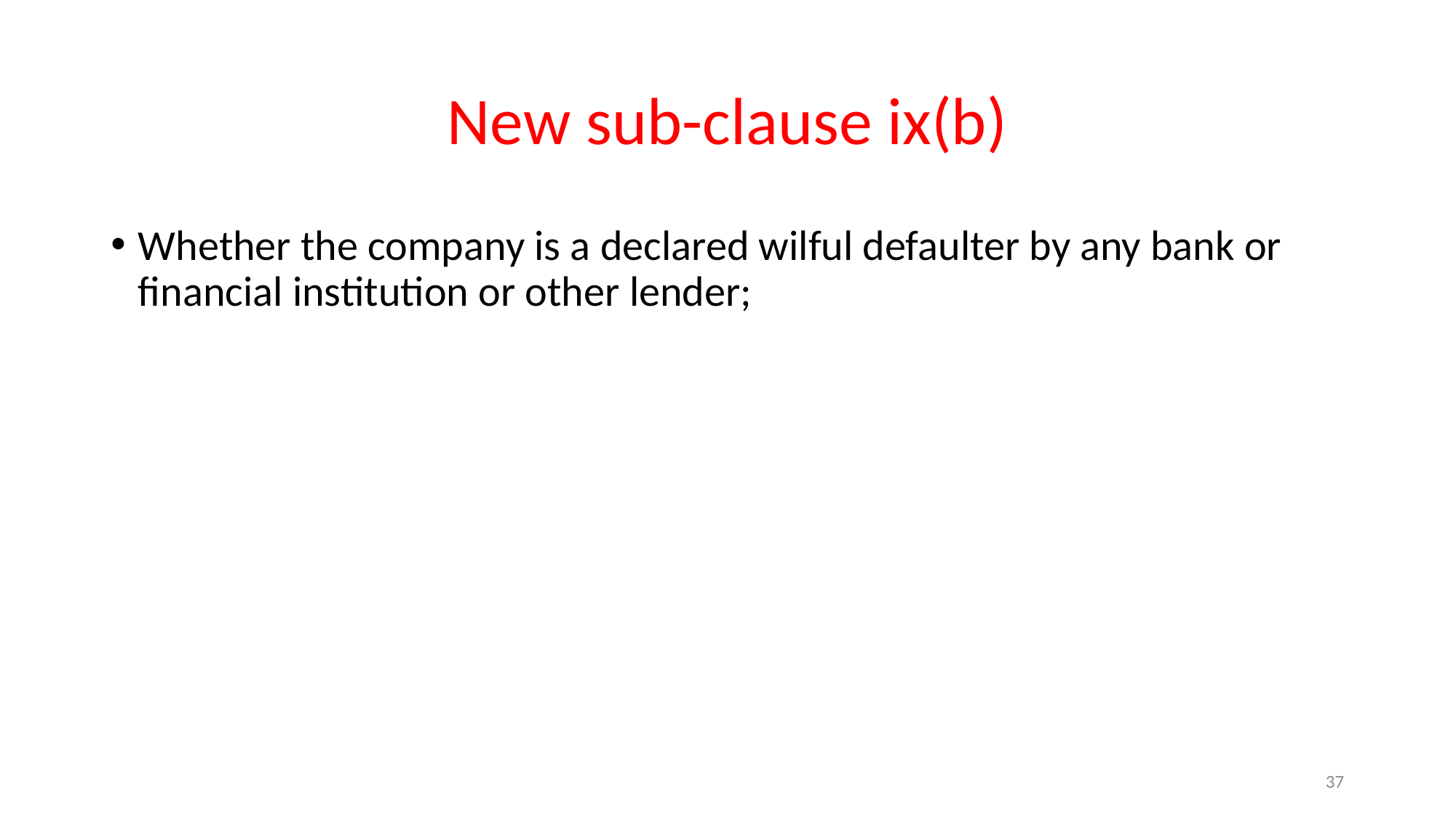

# New sub-clause ix(b)
Whether the company is a declared wilful defaulter by any bank or financial institution or other lender;
37